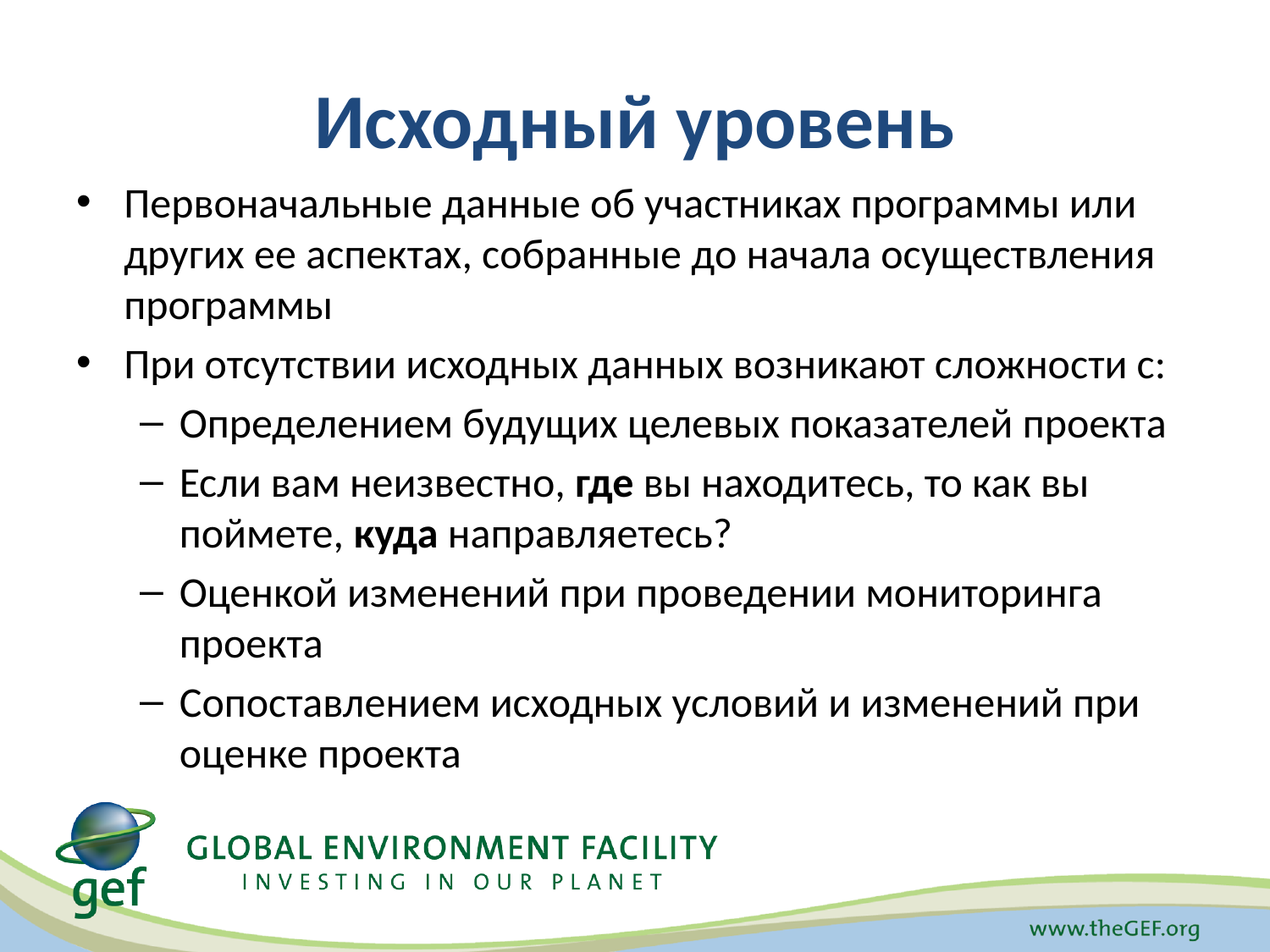

# Исходный уровень
Первоначальные данные об участниках программы или других ее аспектах, собранные до начала осуществления программы
При отсутствии исходных данных возникают сложности с:
Определением будущих целевых показателей проекта
Если вам неизвестно, где вы находитесь, то как вы поймете, куда направляетесь?
Оценкой изменений при проведении мониторинга проекта
Сопоставлением исходных условий и изменений при оценке проекта